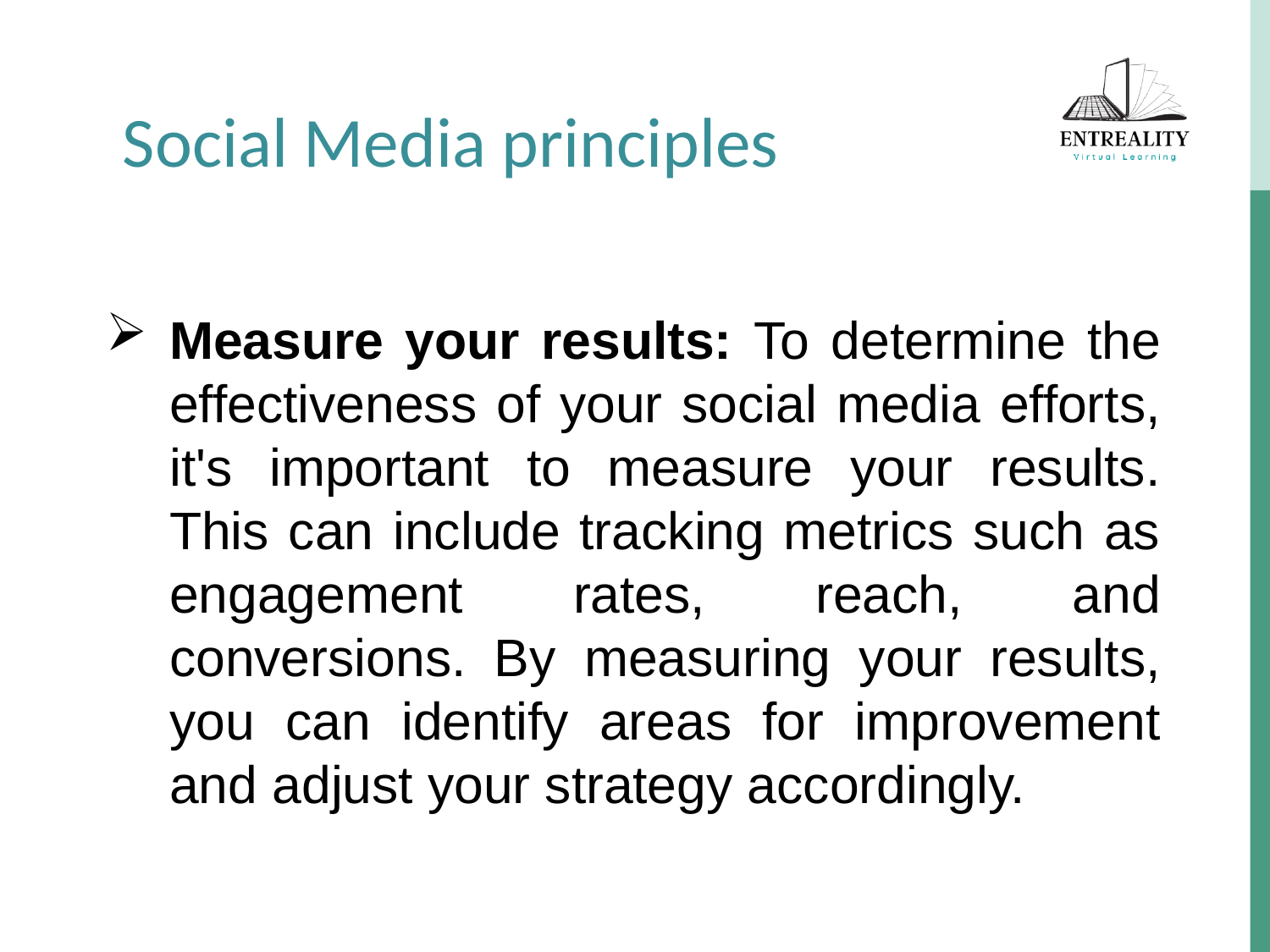

Social Media principles

Measure your results: To determine the effectiveness of your social media efforts, it's important to measure your results. This can include tracking metrics such as engagement rates, reach, and conversions. By measuring your results, you can identify areas for improvement and adjust your strategy accordingly.